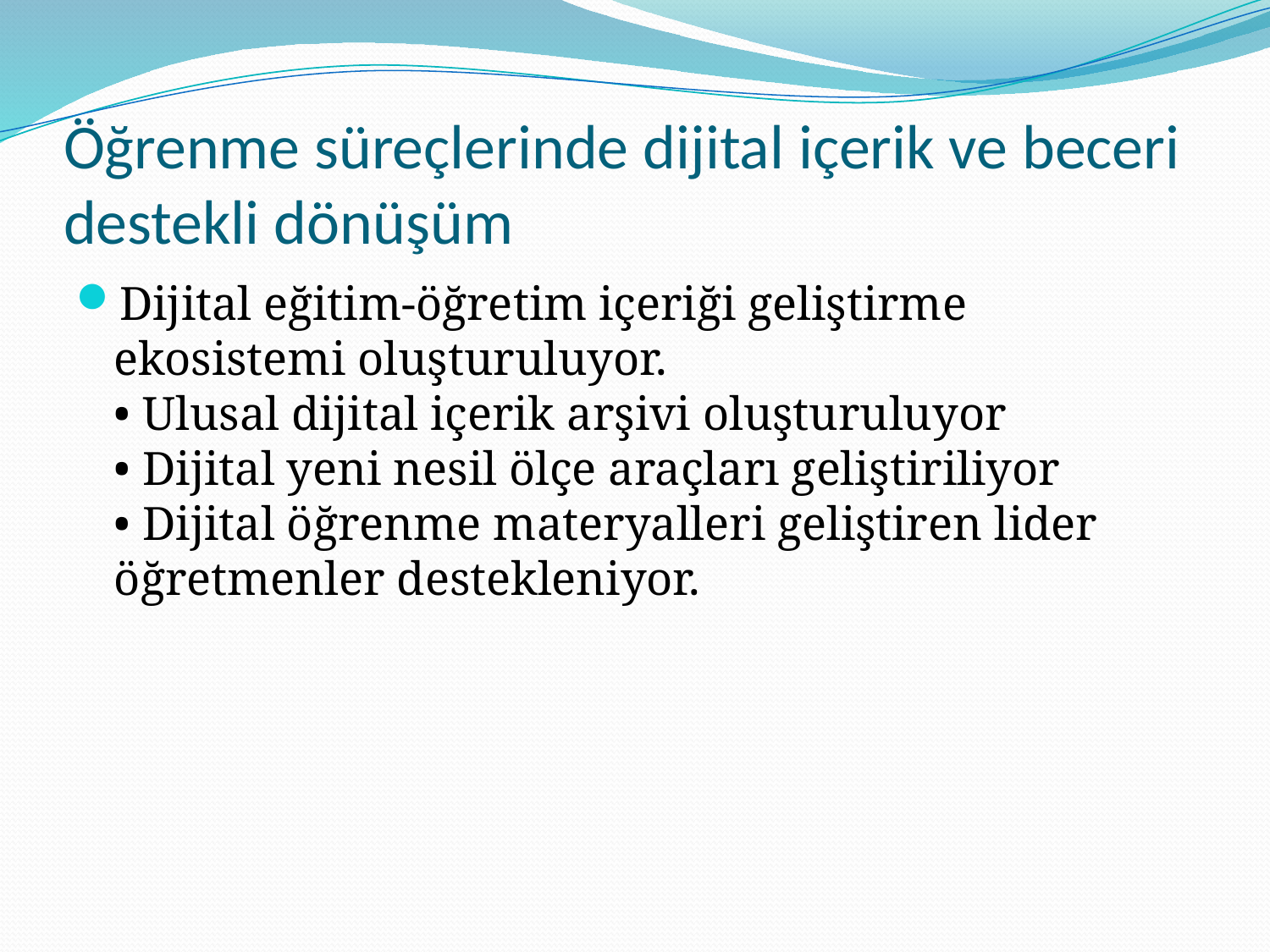

# Öğrenme süreçlerinde dijital içerik ve beceri destekli dönüşüm
Dijital eğitim-öğretim içeriği geliştirme ekosistemi oluşturuluyor.
• Ulusal dijital içerik arşivi oluşturuluyor
• Dijital yeni nesil ölçe araçları geliştiriliyor
• Dijital öğrenme materyalleri geliştiren lider öğretmenler destekleniyor.